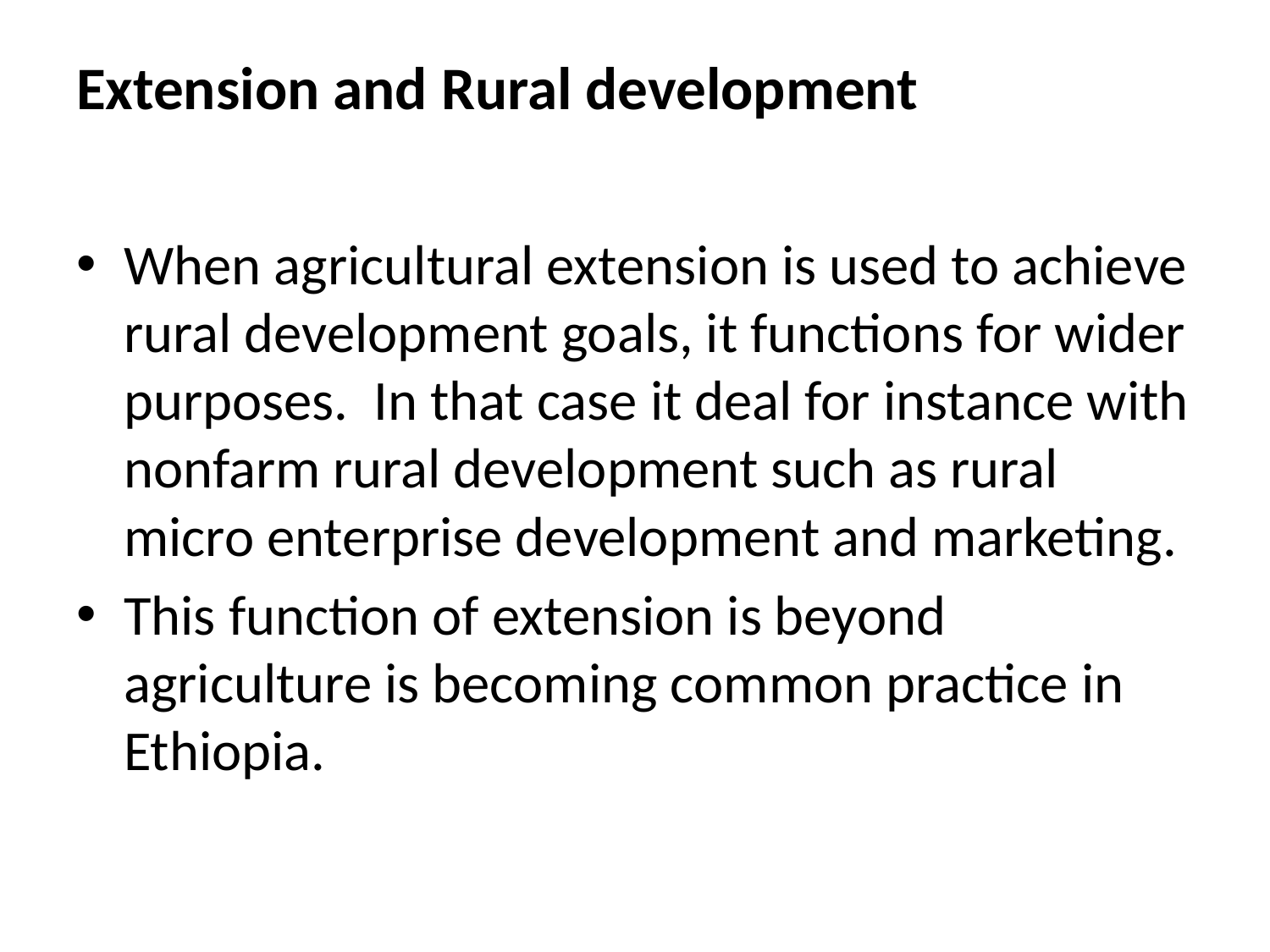

# Extension and Rural development
When agricultural extension is used to achieve rural development goals, it functions for wider purposes.  In that case it deal for instance with nonfarm rural development such as rural micro enterprise development and marketing.
This function of extension is beyond agriculture is becoming common practice in Ethiopia.